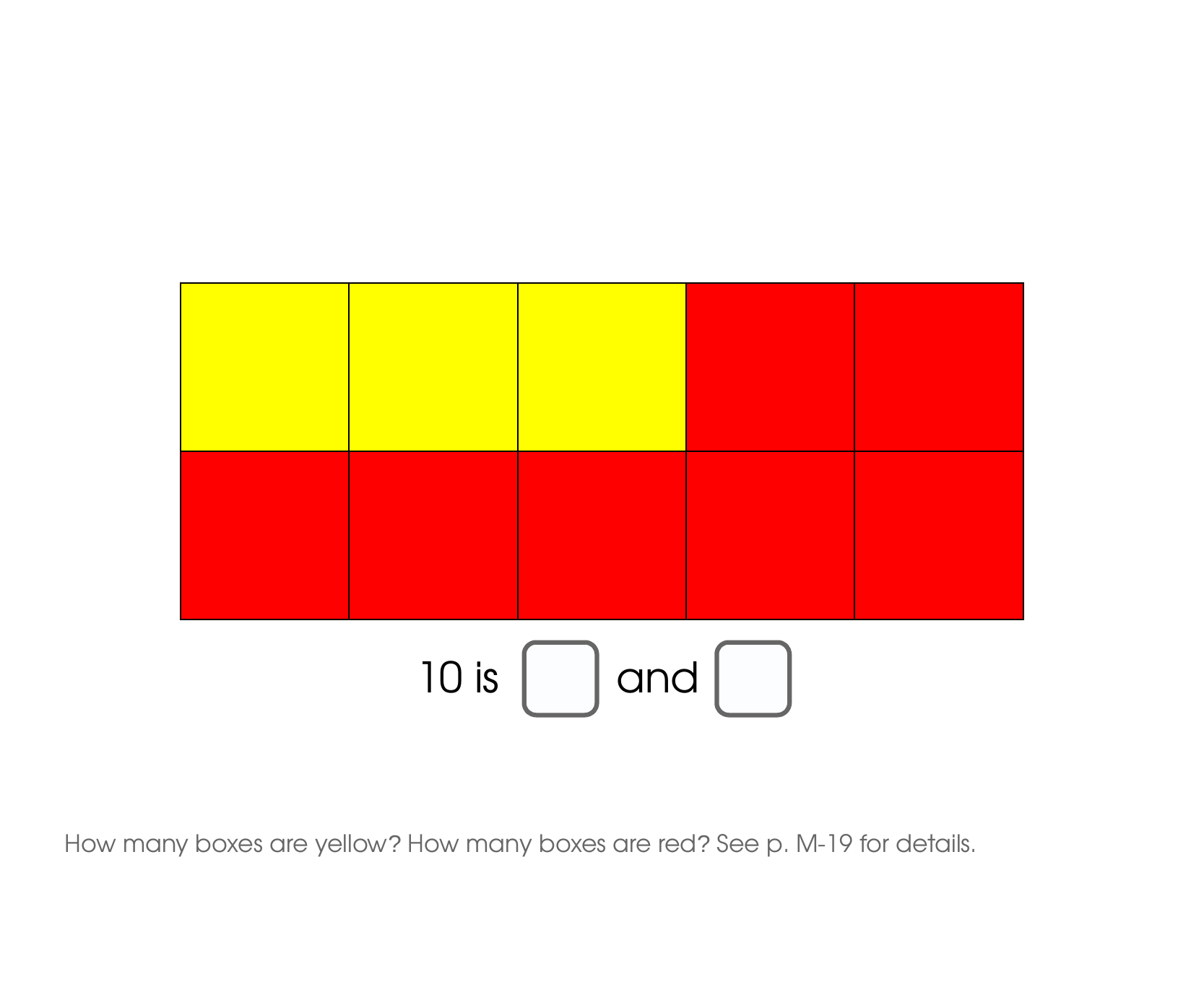

|  |  |  |  |  |
| --- | --- | --- | --- | --- |
|  |  |  |  |  |

10 is          and
How many boxes are yellow? How many boxes are red? See p. M-19 for details.